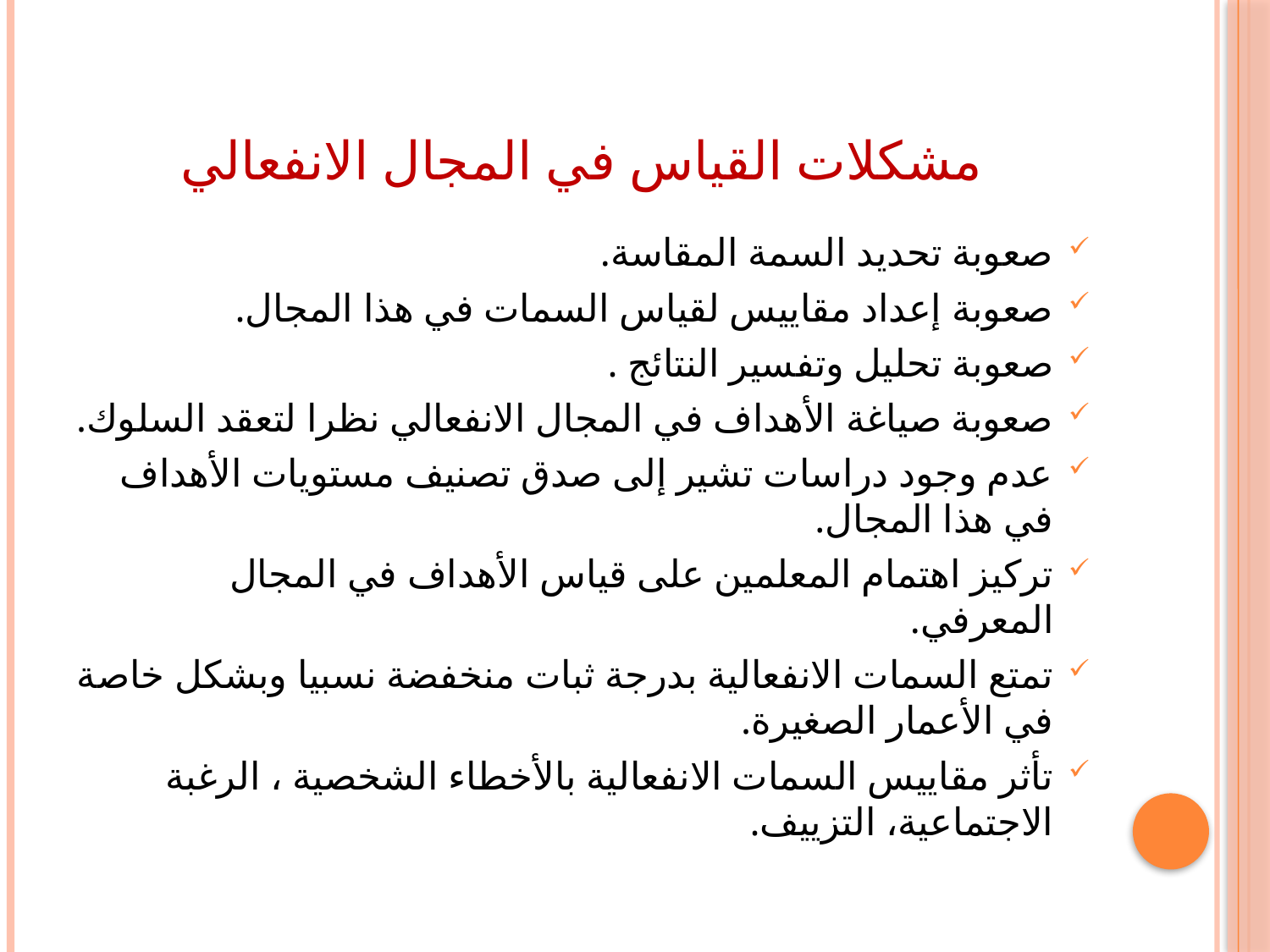

# مشكلات القياس في المجال الانفعالي
صعوبة تحديد السمة المقاسة.
صعوبة إعداد مقاييس لقياس السمات في هذا المجال.
صعوبة تحليل وتفسير النتائج .
صعوبة صياغة الأهداف في المجال الانفعالي نظرا لتعقد السلوك.
عدم وجود دراسات تشير إلى صدق تصنيف مستويات الأهداف في هذا المجال.
تركيز اهتمام المعلمين على قياس الأهداف في المجال المعرفي.
تمتع السمات الانفعالية بدرجة ثبات منخفضة نسبيا وبشكل خاصة في الأعمار الصغيرة.
تأثر مقاييس السمات الانفعالية بالأخطاء الشخصية ، الرغبة الاجتماعية، التزييف.